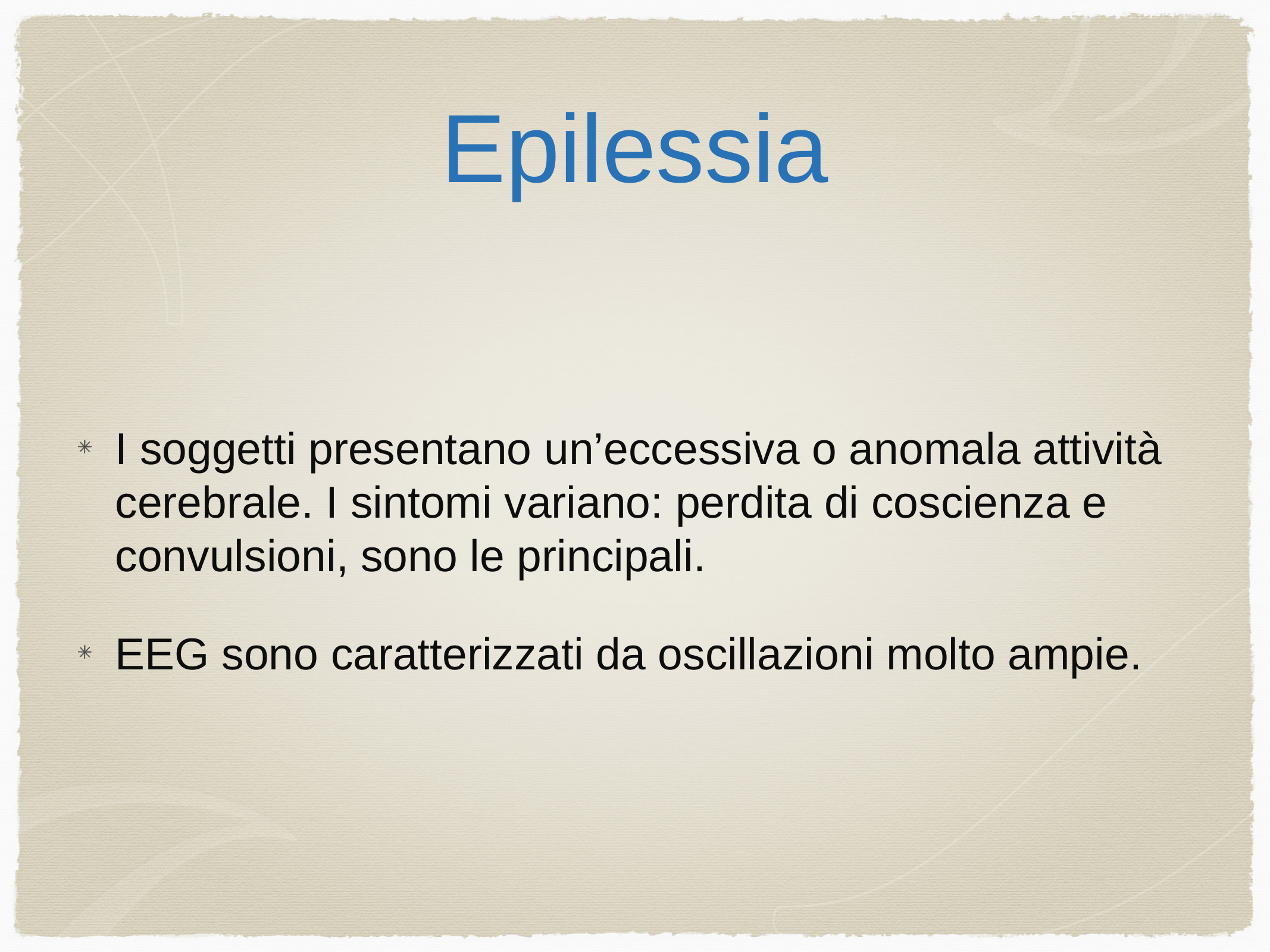

# Epilessia
I soggetti presentano un’eccessiva o anomala attività cerebrale. I sintomi variano: perdita di coscienza e convulsioni, sono le principali.
EEG sono caratterizzati da oscillazioni molto ampie.